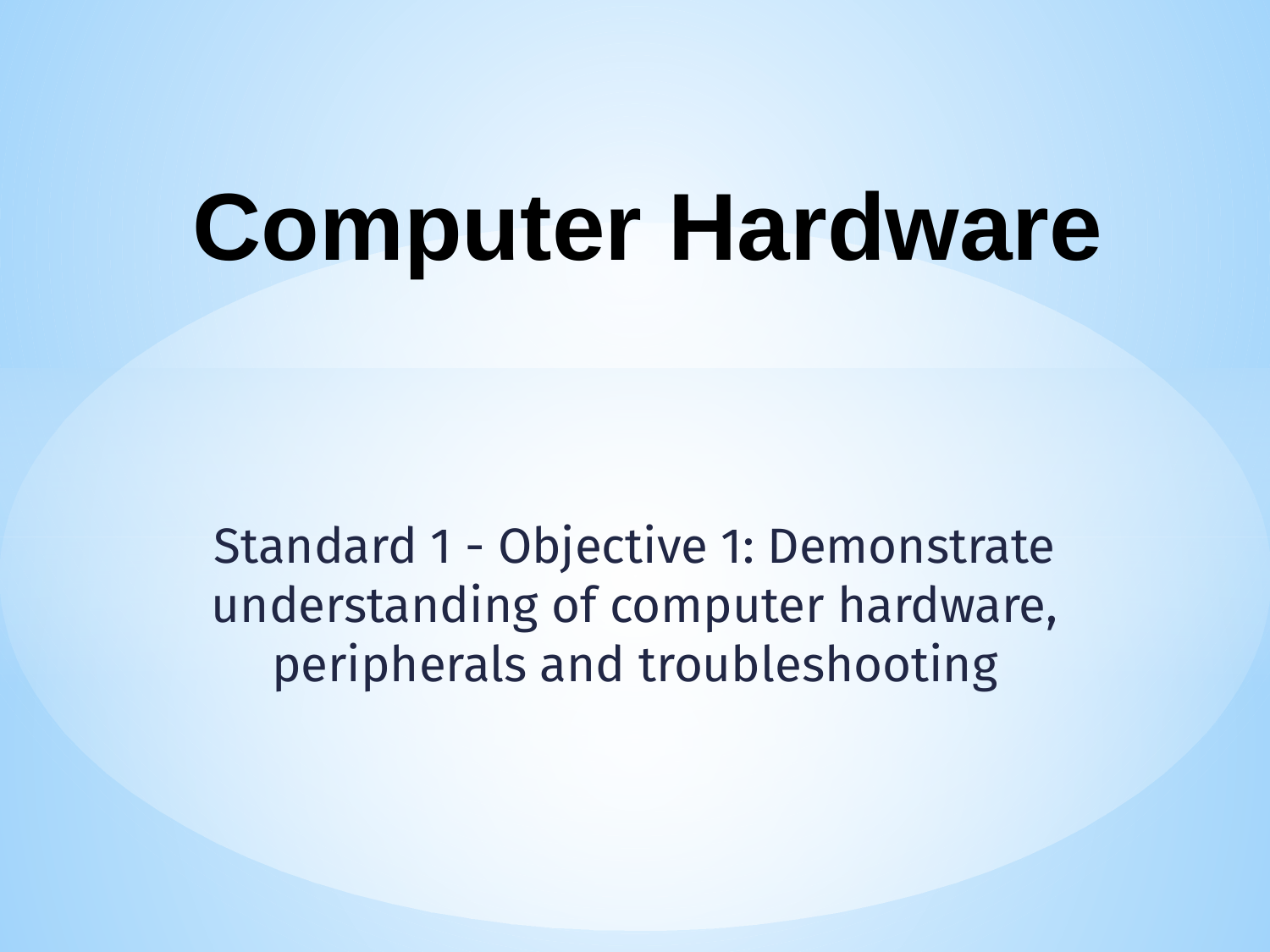

# Computer Hardware
Standard 1 - Objective 1: Demonstrate understanding of computer hardware, peripherals and troubleshooting